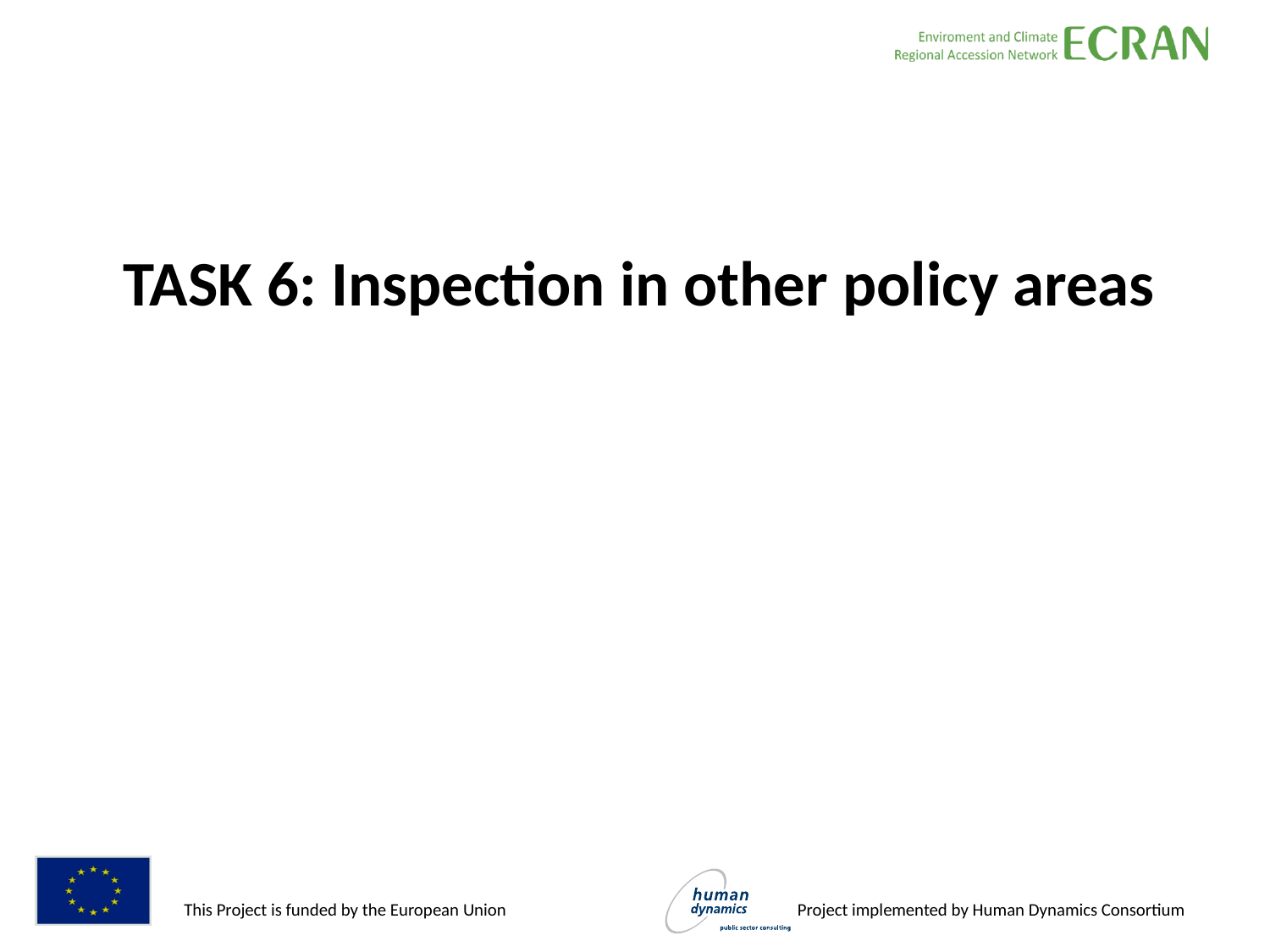

TASK 6: Inspection in other policy areas

#